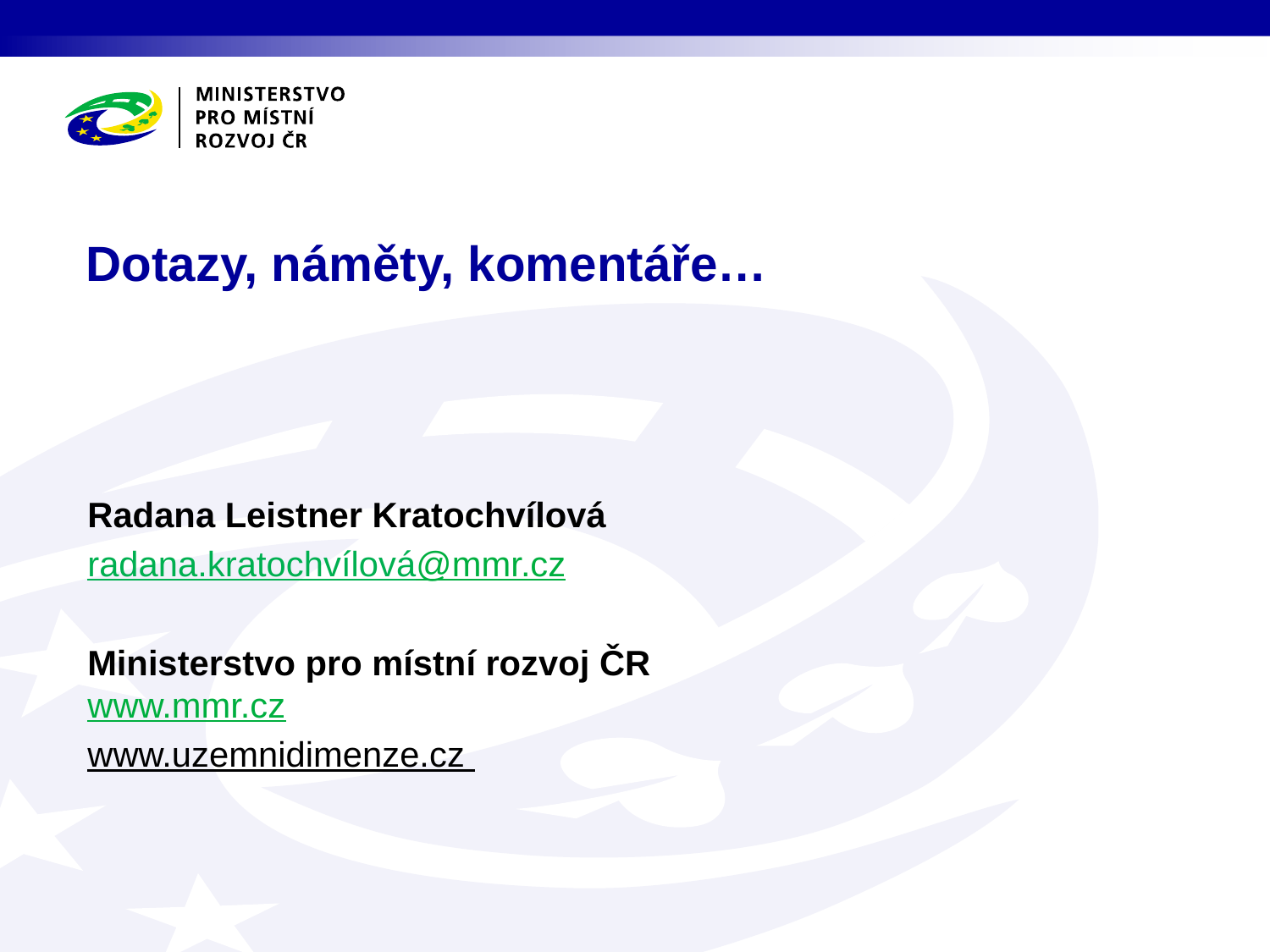

# Dotazy, náměty, komentáře…
Radana Leistner Kratochvílová
radana.kratochvílová@mmr.cz

Ministerstvo pro místní rozvoj ČR
www.mmr.cz
www.uzemnidimenze.cz